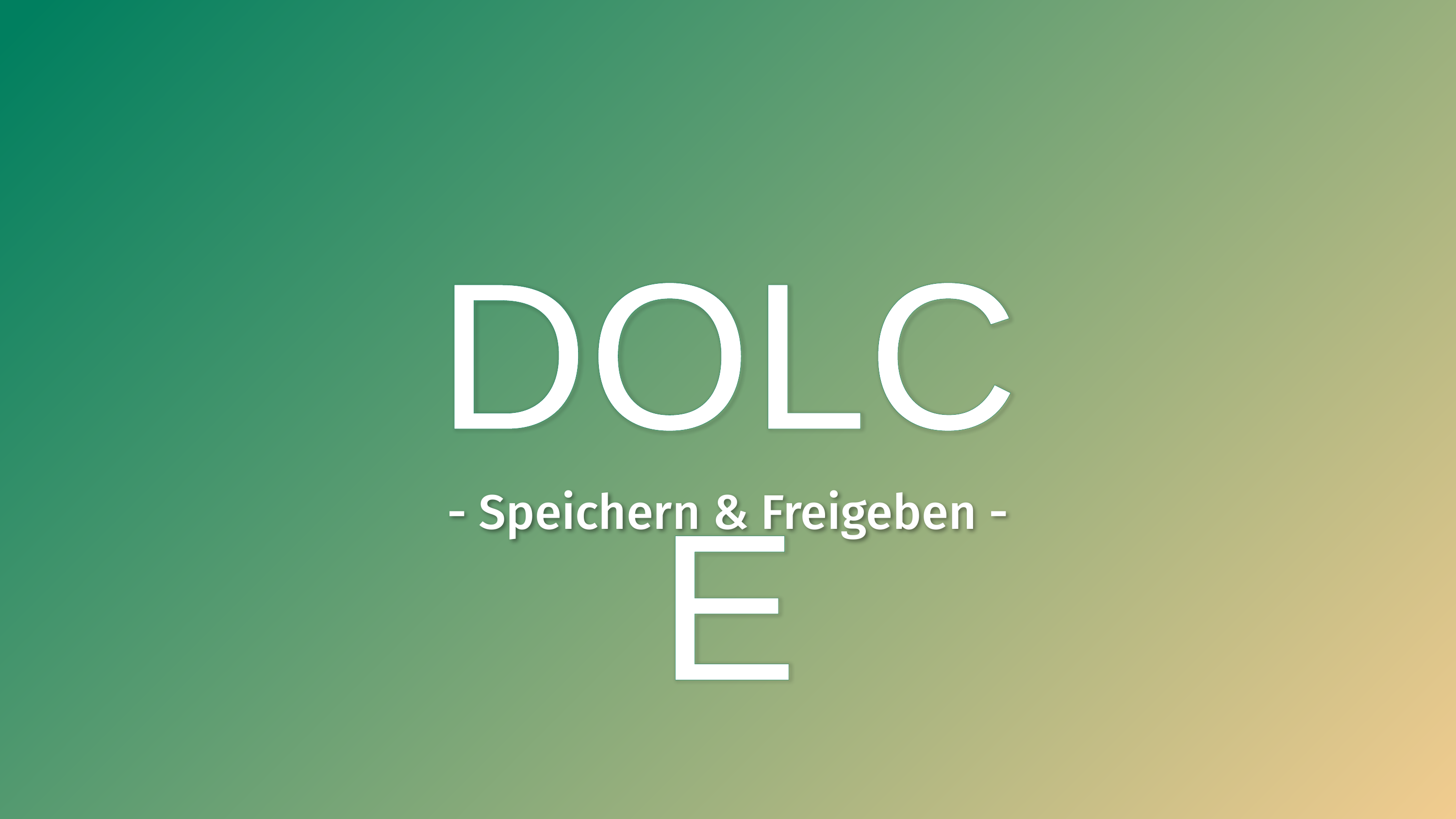

DOLCE
DOLCE
- Speichern & Freigeben -